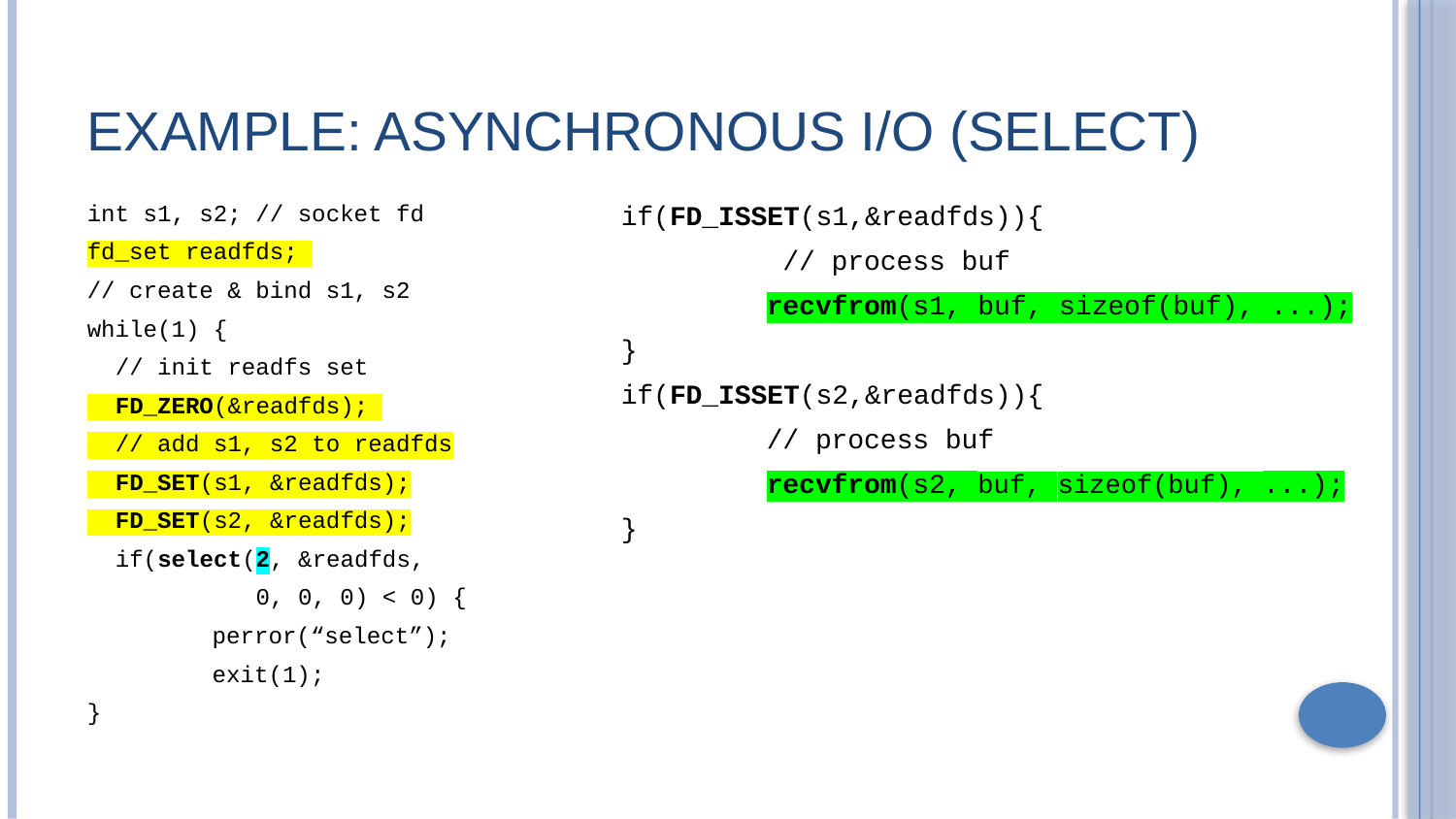

# Example: Asynchronous I/O (Select)
int s1, s2; // socket fd
fd_set readfds;
// create & bind s1, s2
while(1) {
  // init readfs set
  FD_ZERO(&readfds);
  // add s1, s2 to readfds
  FD_SET(s1, &readfds);
  FD_SET(s2, &readfds);
  if(select(2, &readfds,
            0, 0, 0) < 0) {
	perror(“select”);
	exit(1);
}
if(FD_ISSET(s1,&readfds)){
	 // process buf
	recvfrom(s1, buf, sizeof(buf), ...);
}
if(FD_ISSET(s2,&readfds)){
	// process buf
	recvfrom(s2, buf, 	sizeof(buf), ...);
}